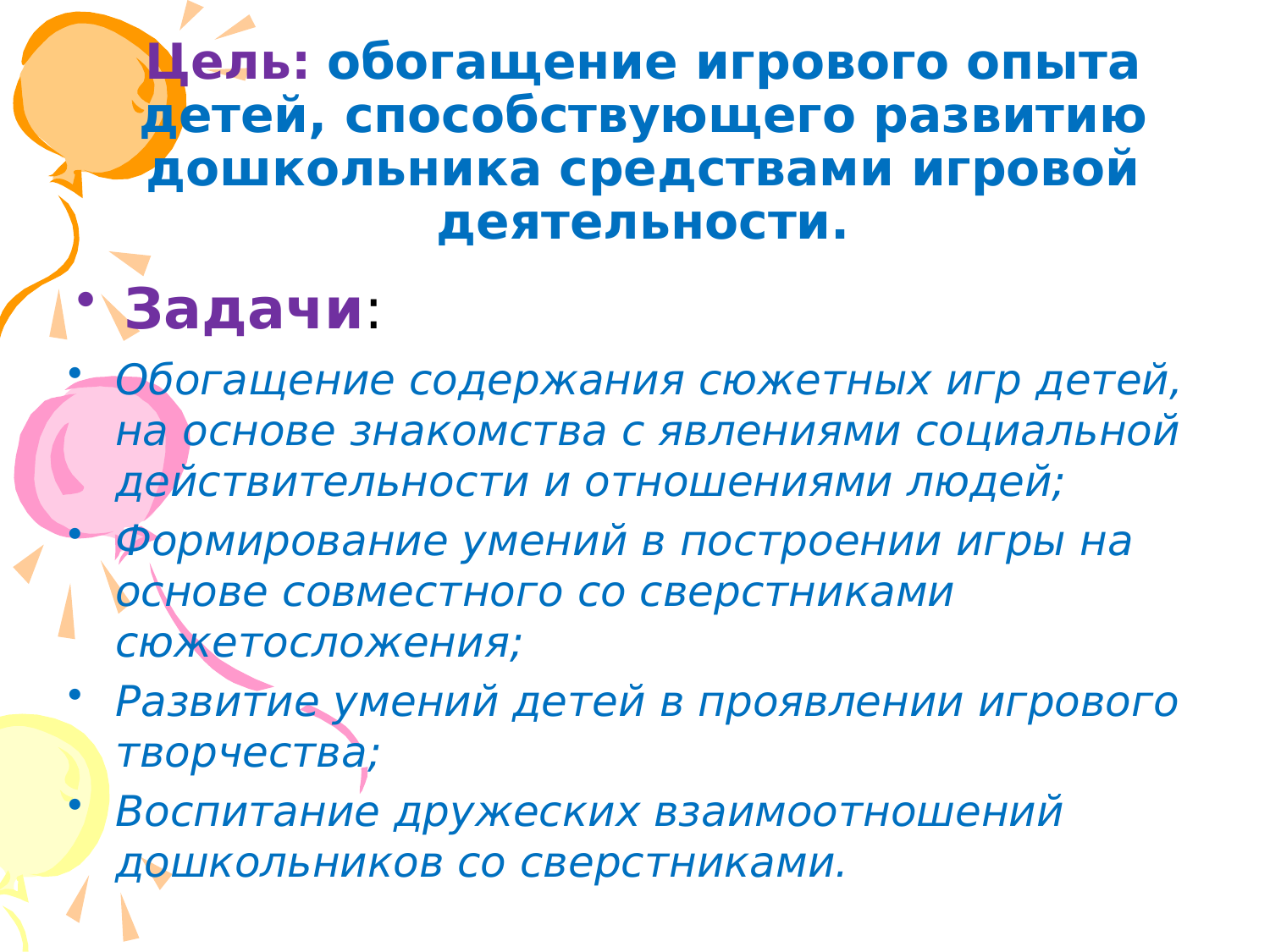

# Цель: обогащение игрового опыта детей, способствующего развитию дошкольника средствами игровой деятельности.
Задачи:
Обогащение содержания сюжетных игр детей, на основе знакомства с явлениями социальной действительности и отношениями людей;
Формирование умений в построении игры на основе совместного со сверстниками сюжетосложения;
Развитие умений детей в проявлении игрового творчества;
Воспитание дружеских взаимоотношений дошкольников со сверстниками.